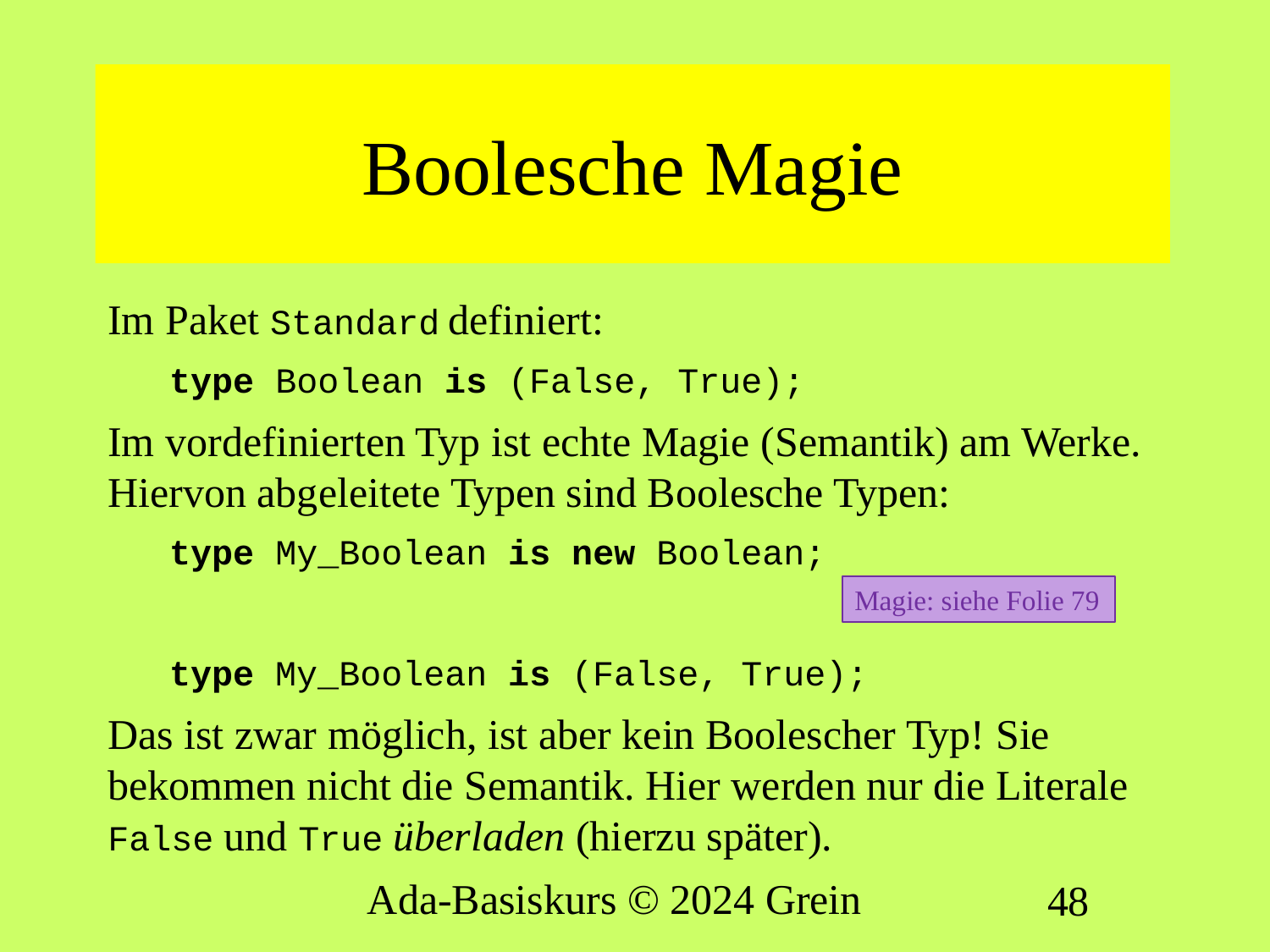

# Boolesche Magie
Im Paket Standard definiert:
type Boolean is (False, True);
Im vordefinierten Typ ist echte Magie (Semantik) am Werke. Hiervon abgeleitete Typen sind Boolesche Typen:
type My_Boolean is new Boolean;

type My_Boolean is (False, True);
Das ist zwar möglich, ist aber kein Boolescher Typ! Sie bekommen nicht die Semantik. Hier werden nur die Literale False und True überladen (hierzu später).
Magie: siehe Folie 79
Ada-Basiskurs © 2024 Grein
48